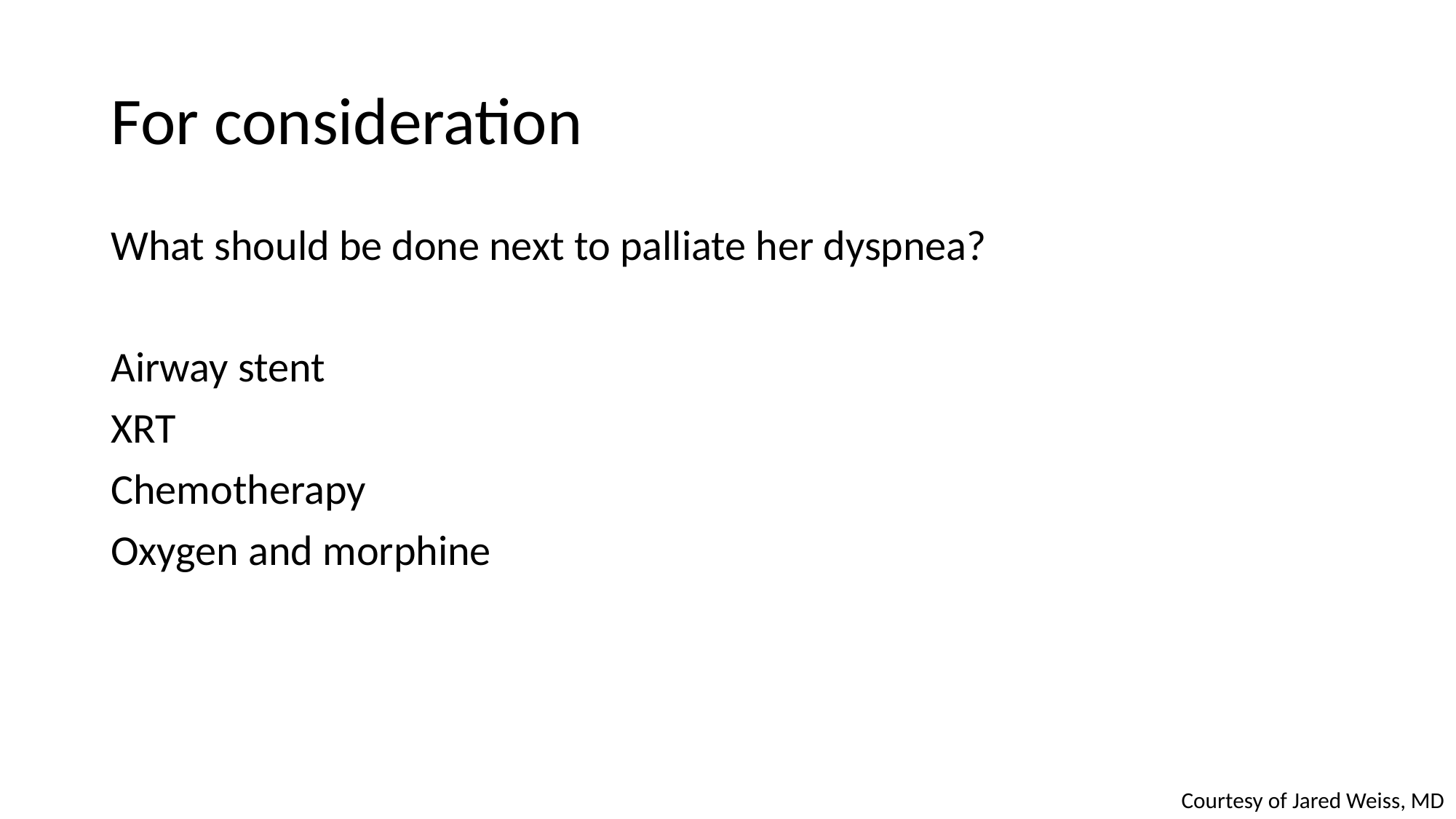

# For consideration
What should be done next to palliate her dyspnea?

Airway stent
XRT
Chemotherapy
Oxygen and morphine
Courtesy of Jared Weiss, MD